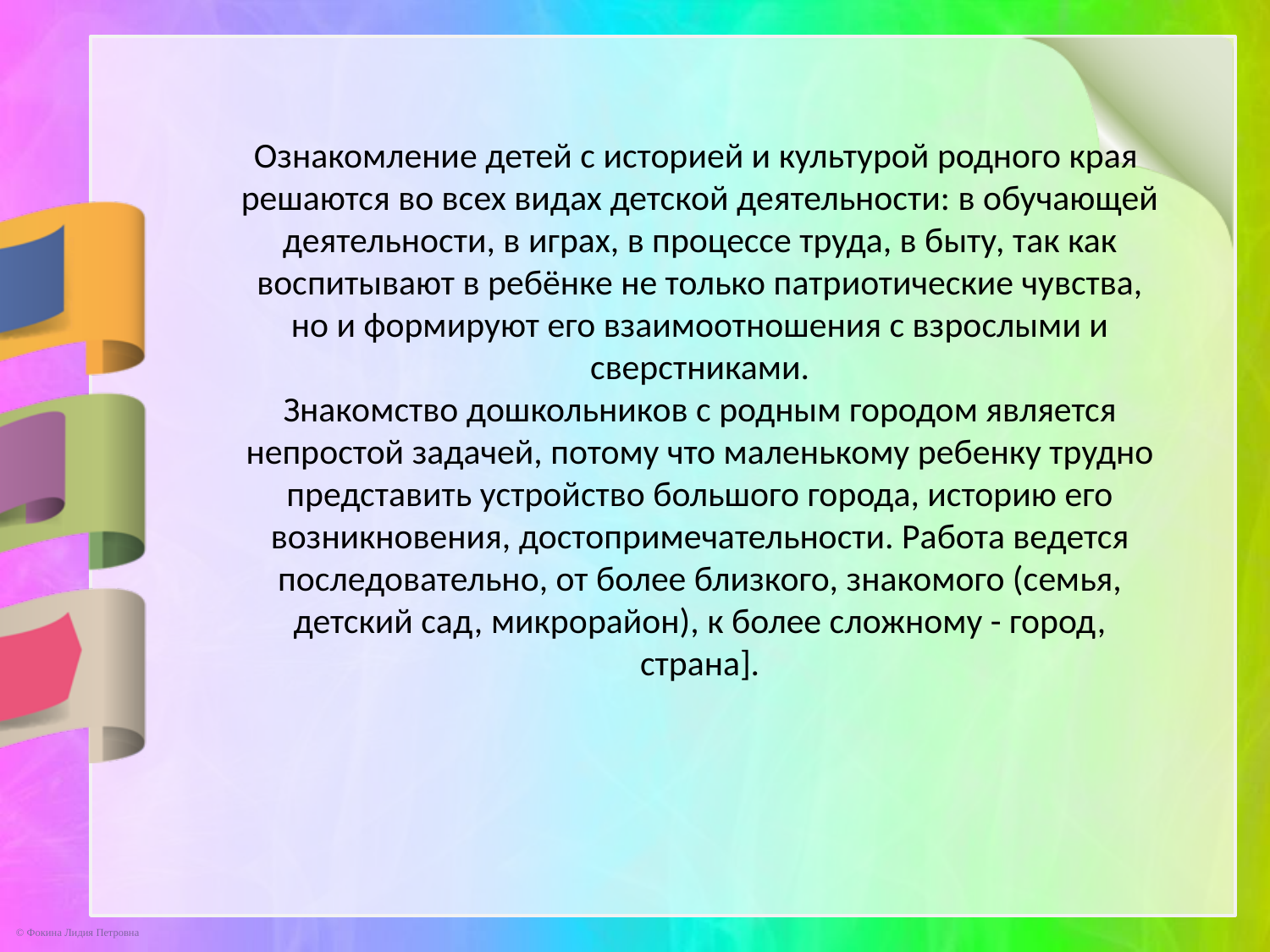

# Ознакомление детей с историей и культурой родного края решаются во всех видах детской деятельности: в обучающей деятельности, в играх, в процессе труда, в быту, так как воспитывают в ребёнке не только патриотические чувства, но и формируют его взаимоотношения с взрослыми и сверстниками. Знакомство дошкольников с родным городом является непростой задачей, потому что маленькому ребенку трудно представить устройство большого города, историю его возникновения, достопримечательности. Работа ведется последовательно, от более близкого, знакомого (семья, детский сад, микрорайон), к более сложному - город, страна].